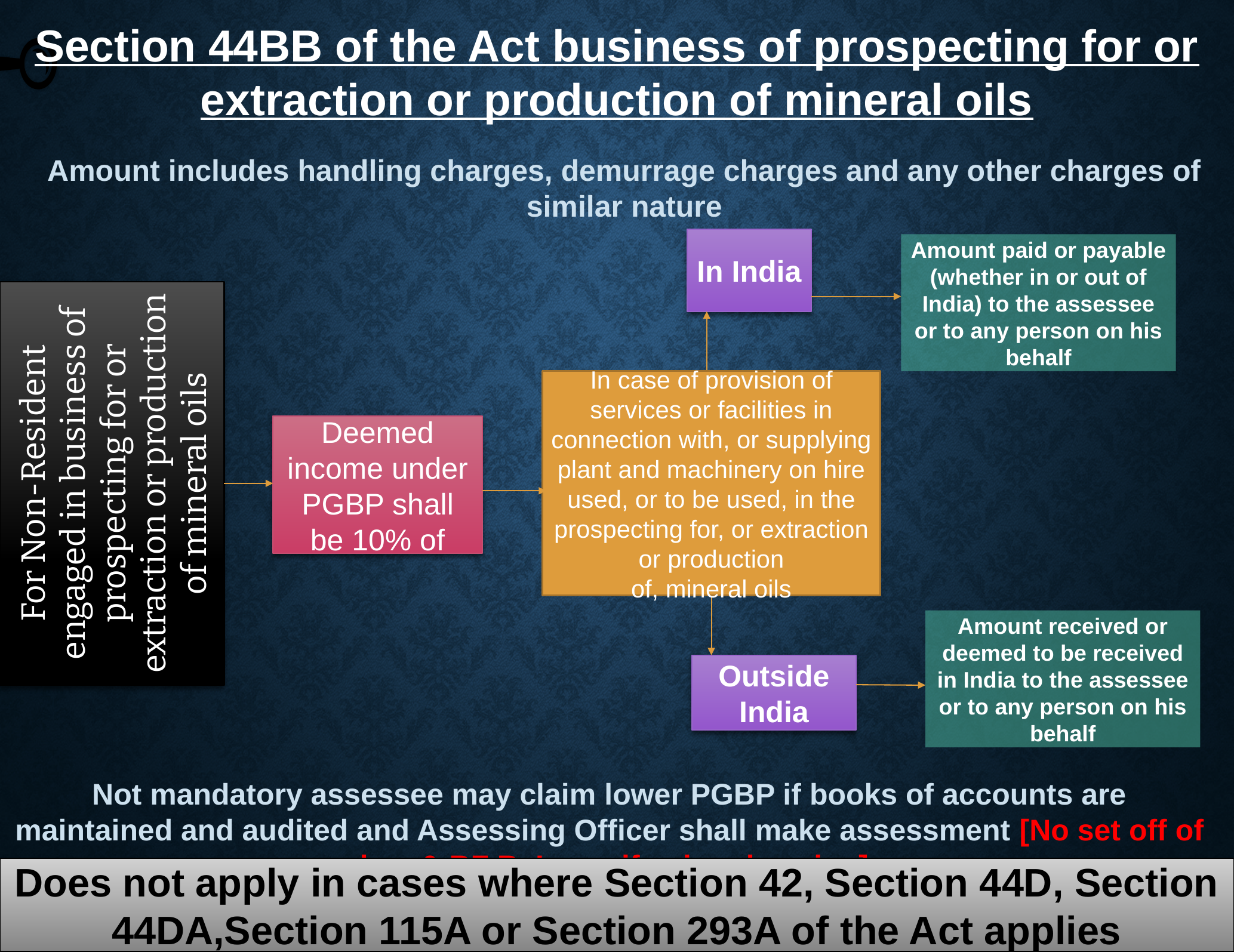

Section 44BB of the Act business of prospecting for or extraction or production of mineral oils
Amount includes handling charges, demurrage charges and any other charges of similar nature
In India
Amount paid or payable (whether in or out of India) to the assessee or to any person on his behalf
For Non-Resident engaged in business of prospecting for or extraction or production of mineral oils
In case of provision of services or facilities in connection with, or supplying plant and machinery on hire used, or to be used, in the prospecting for, or extraction or production
of, mineral oils
Deemed income under
PGBP shall be 10% of
Amount received or deemed to be received in India to the assessee or to any person on his behalf
Outside India
Not mandatory assessee may claim lower PGBP if books of accounts are maintained and audited and Assessing Officer shall make assessment [No set off of dep. & BF B. Loss, if using deeming]
Does not apply in cases where Section 42, Section 44D, Section 44DA,Section 115A or Section 293A of the Act applies